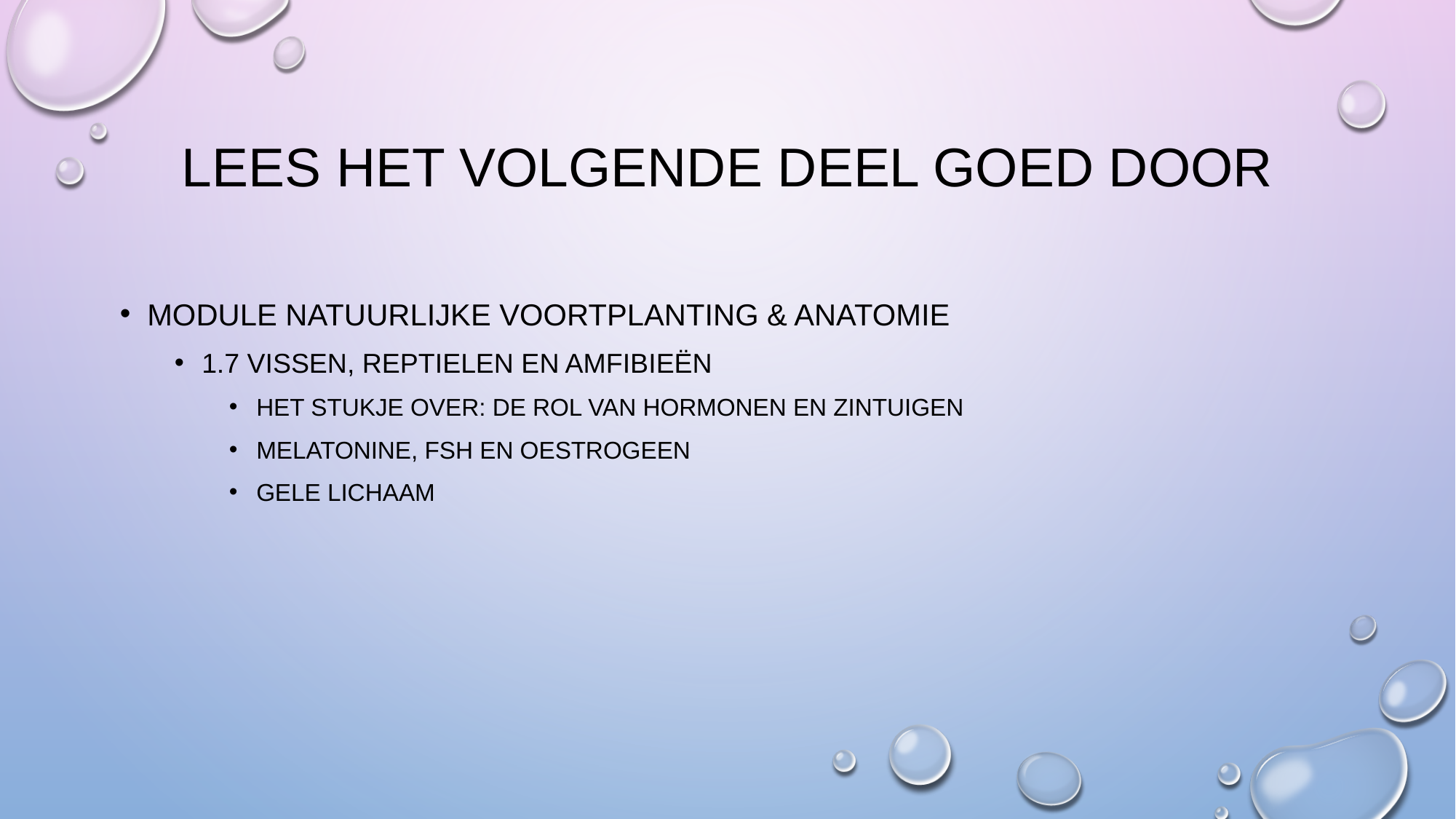

# Lees het volgende deel goed door
Module natuurlijke voortplanting & anatomie
1.7 vissen, reptielen en amfibieën
Het stukje over: de rol van hormonen en zintuigen
Melatonine, FSH en oestrogeen
Gele lichaam